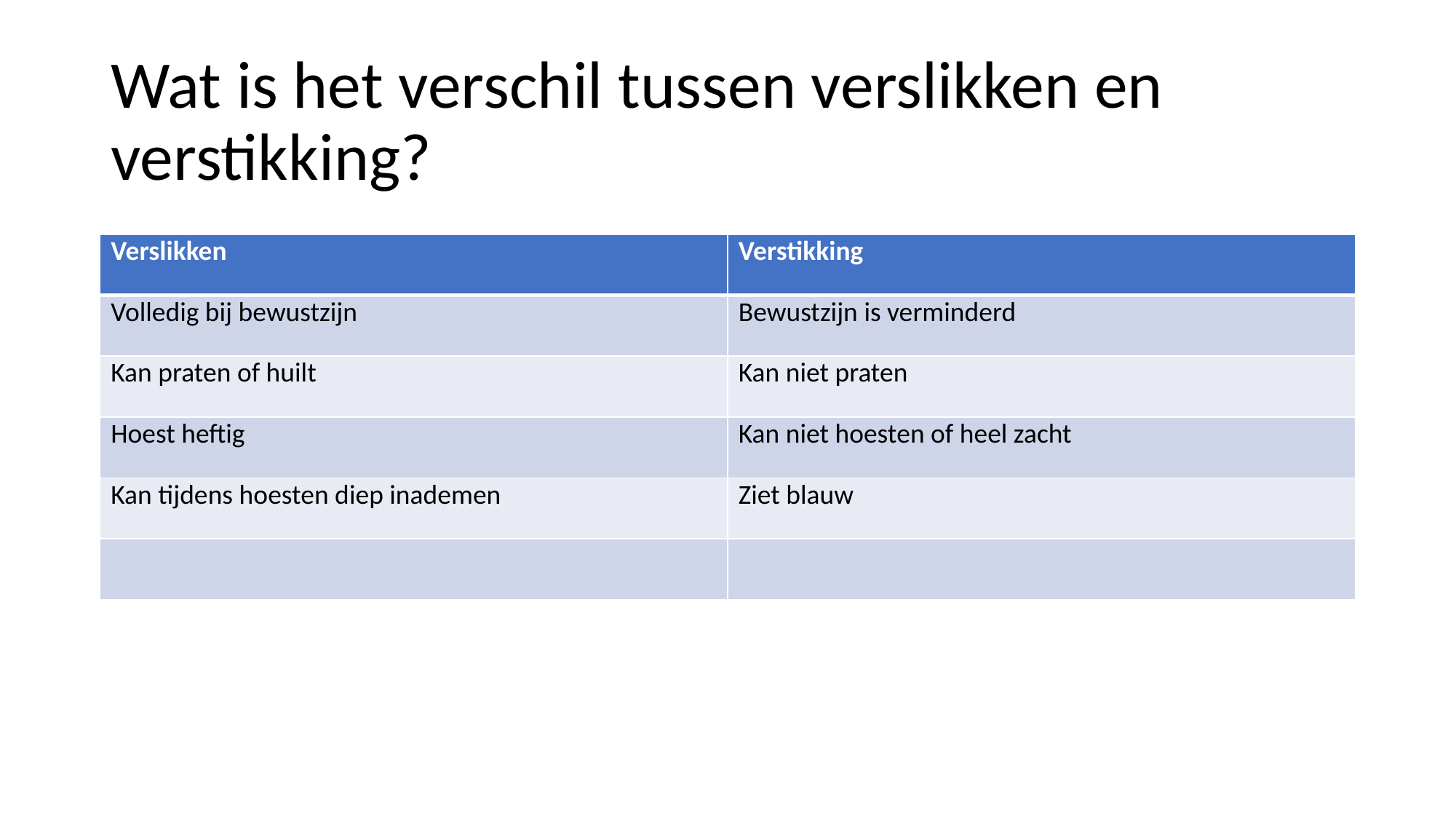

# Wat is het verschil tussen verslikken en verstikking?
| Verslikken | Verstikking |
| --- | --- |
| Volledig bij bewustzijn | Bewustzijn is verminderd |
| Kan praten of huilt | Kan niet praten |
| Hoest heftig | Kan niet hoesten of heel zacht |
| Kan tijdens hoesten diep inademen | Ziet blauw |
|  |  |